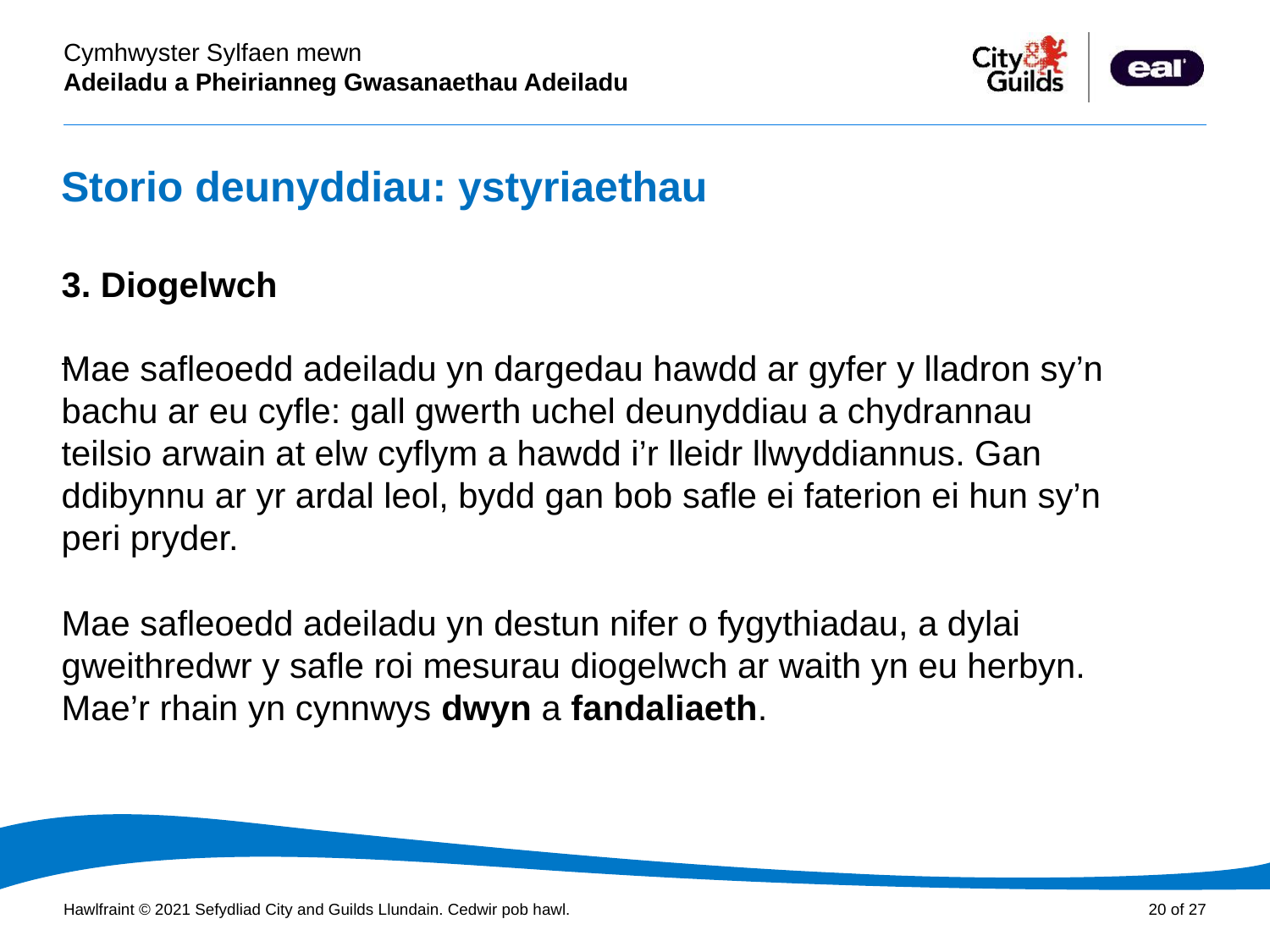

# Storio deunyddiau: ystyriaethau

Cyflwyniad PowerPoint

3. Diogelwch

Mae safleoedd adeiladu yn dargedau hawdd ar gyfer y lladron sy’n bachu ar eu cyfle: gall gwerth uchel deunyddiau a chydrannau teilsio arwain at elw cyflym a hawdd i’r lleidr llwyddiannus. Gan ddibynnu ar yr ardal leol, bydd gan bob safle ei faterion ei hun sy’n peri pryder.

Mae safleoedd adeiladu yn destun nifer o fygythiadau, a dylai gweithredwr y safle roi mesurau diogelwch ar waith yn eu herbyn. Mae’r rhain yn cynnwys dwyn a fandaliaeth.